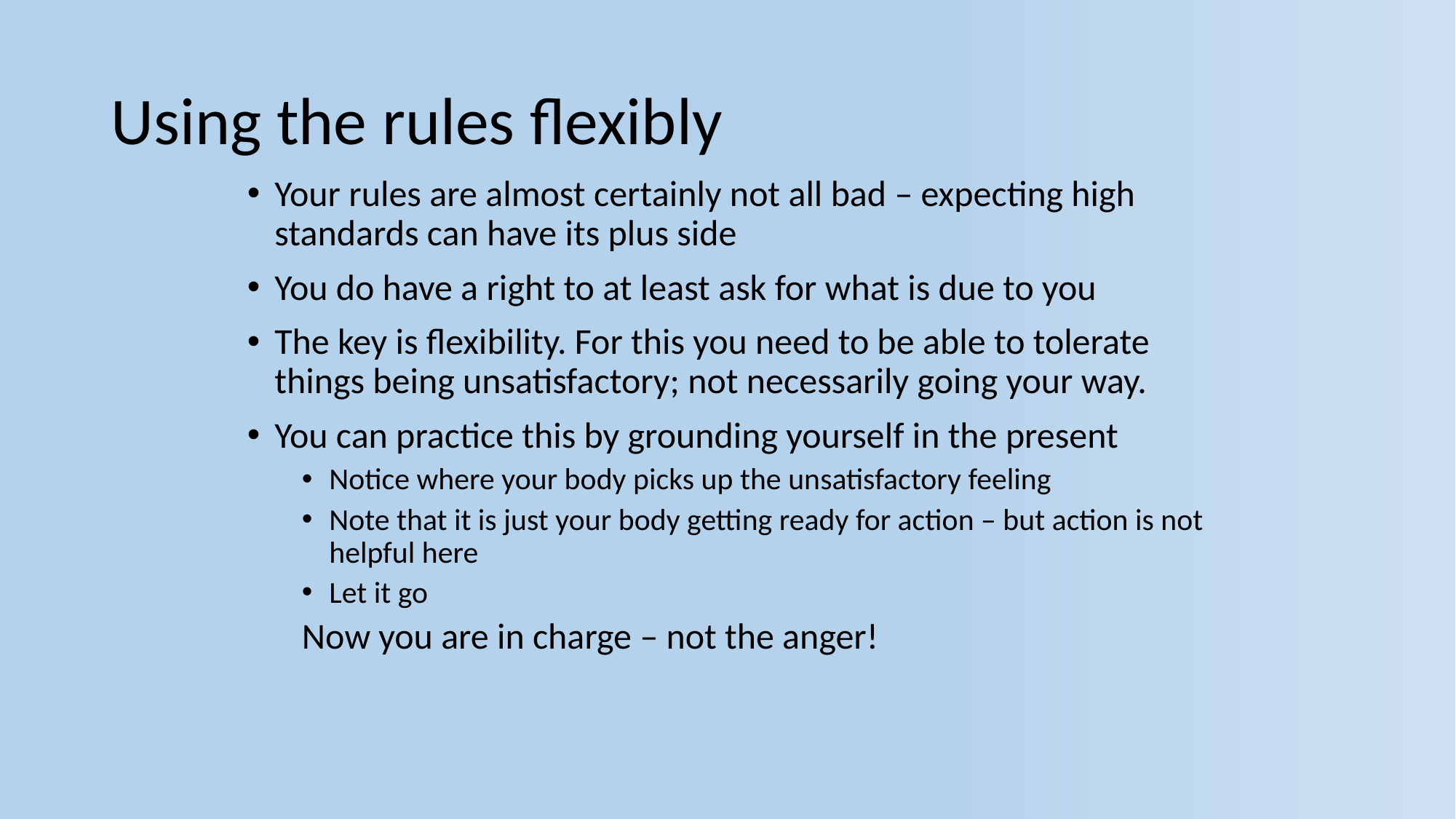

# Using the rules flexibly
Your rules are almost certainly not all bad – expecting high standards can have its plus side
You do have a right to at least ask for what is due to you
The key is flexibility. For this you need to be able to tolerate things being unsatisfactory; not necessarily going your way.
You can practice this by grounding yourself in the present
Notice where your body picks up the unsatisfactory feeling
Note that it is just your body getting ready for action – but action is not helpful here
Let it go
Now you are in charge – not the anger!